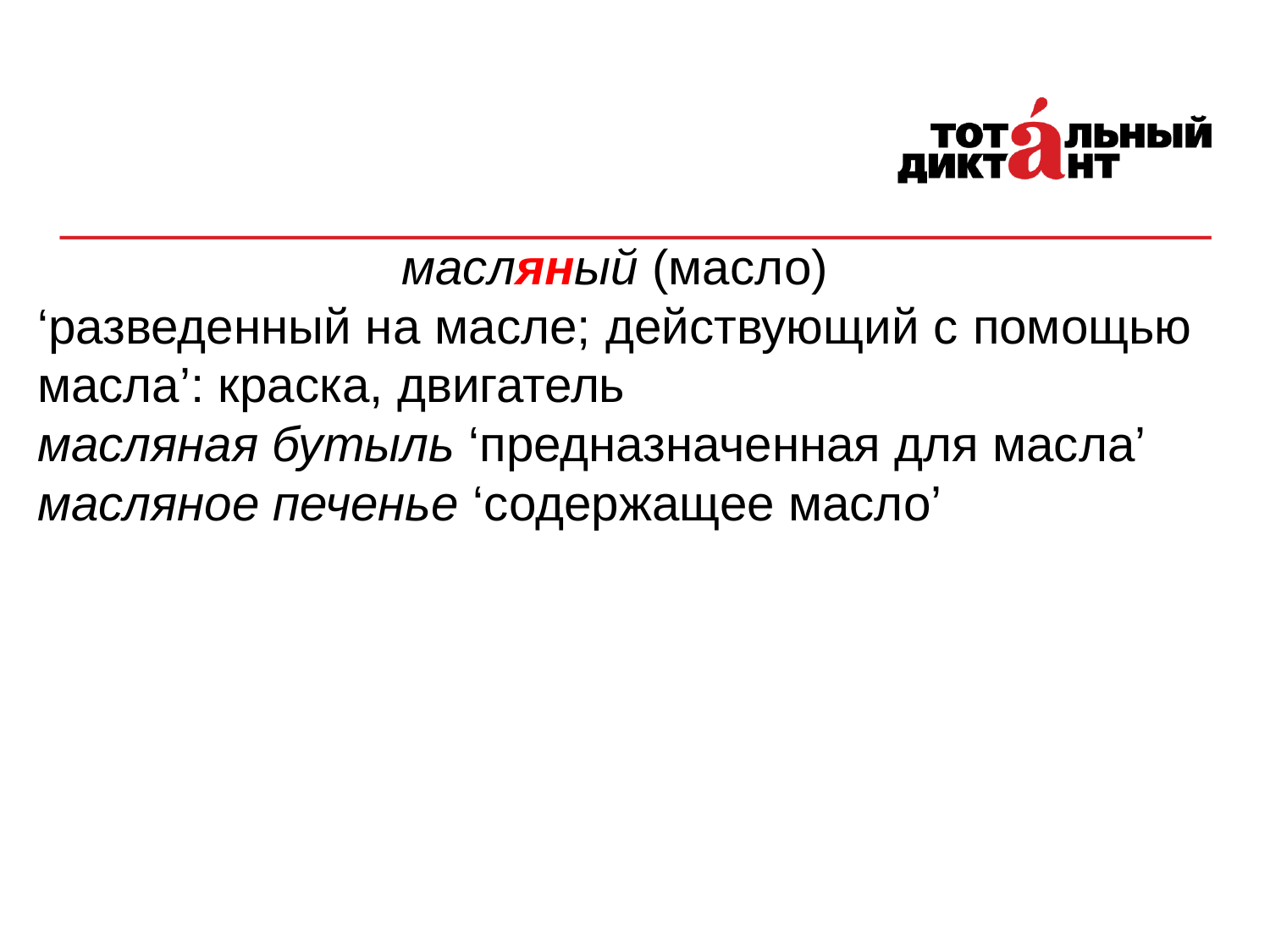

масляный (масло)
‘разведенный на масле; действующий с помощью масла’: краска, двигатель
масляная бутыль ‘предназначенная для масла’
масляное печенье ‘содержащее масло’